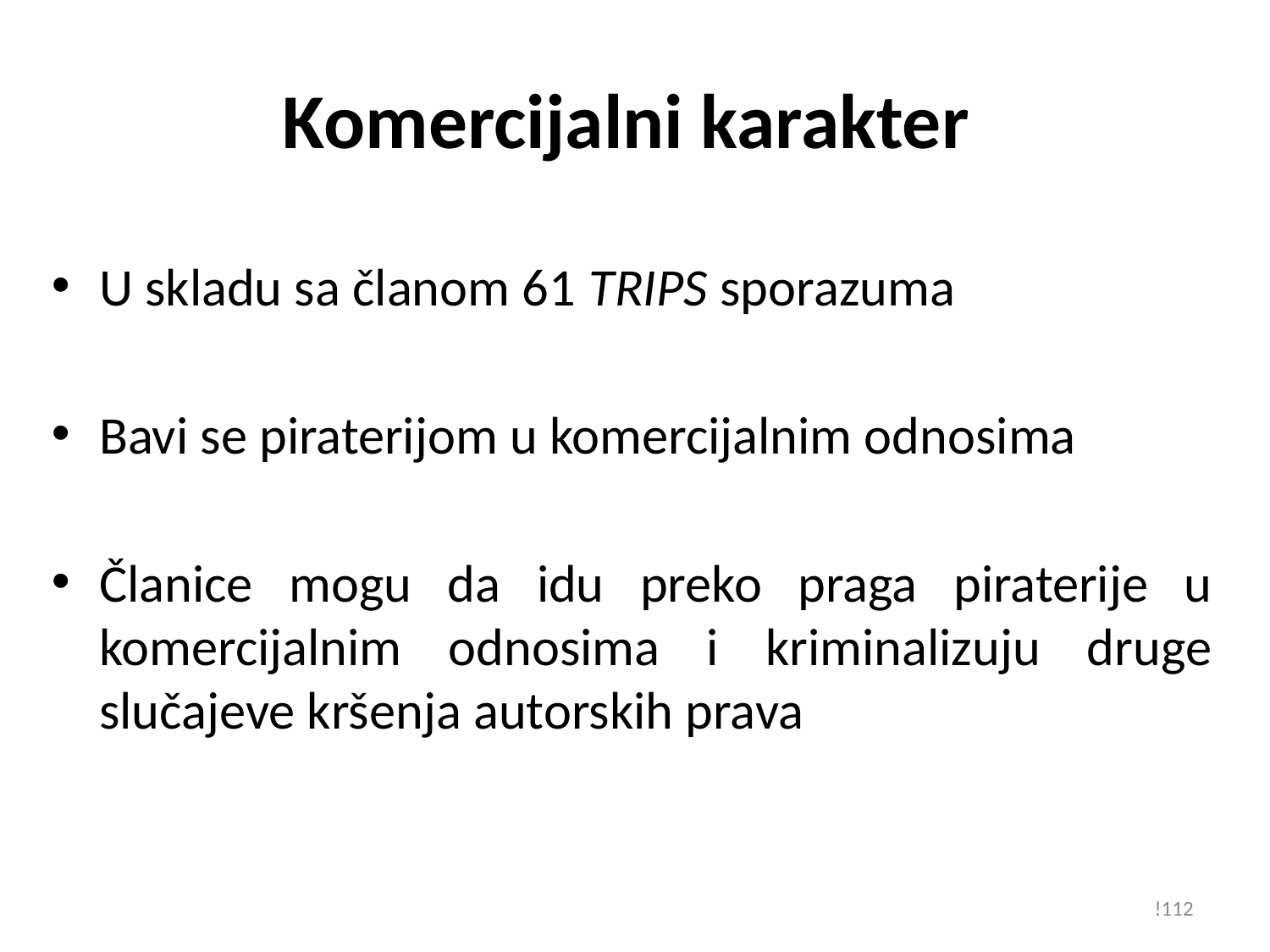

# Komercijalni karakter
U skladu sa članom 61 TRIPS sporazuma

Bavi se piraterijom u komercijalnim odnosima

Članice mogu da idu preko praga piraterije u komercijalnim odnosima i kriminalizuju druge slučajeve kršenja autorskih prava
!112